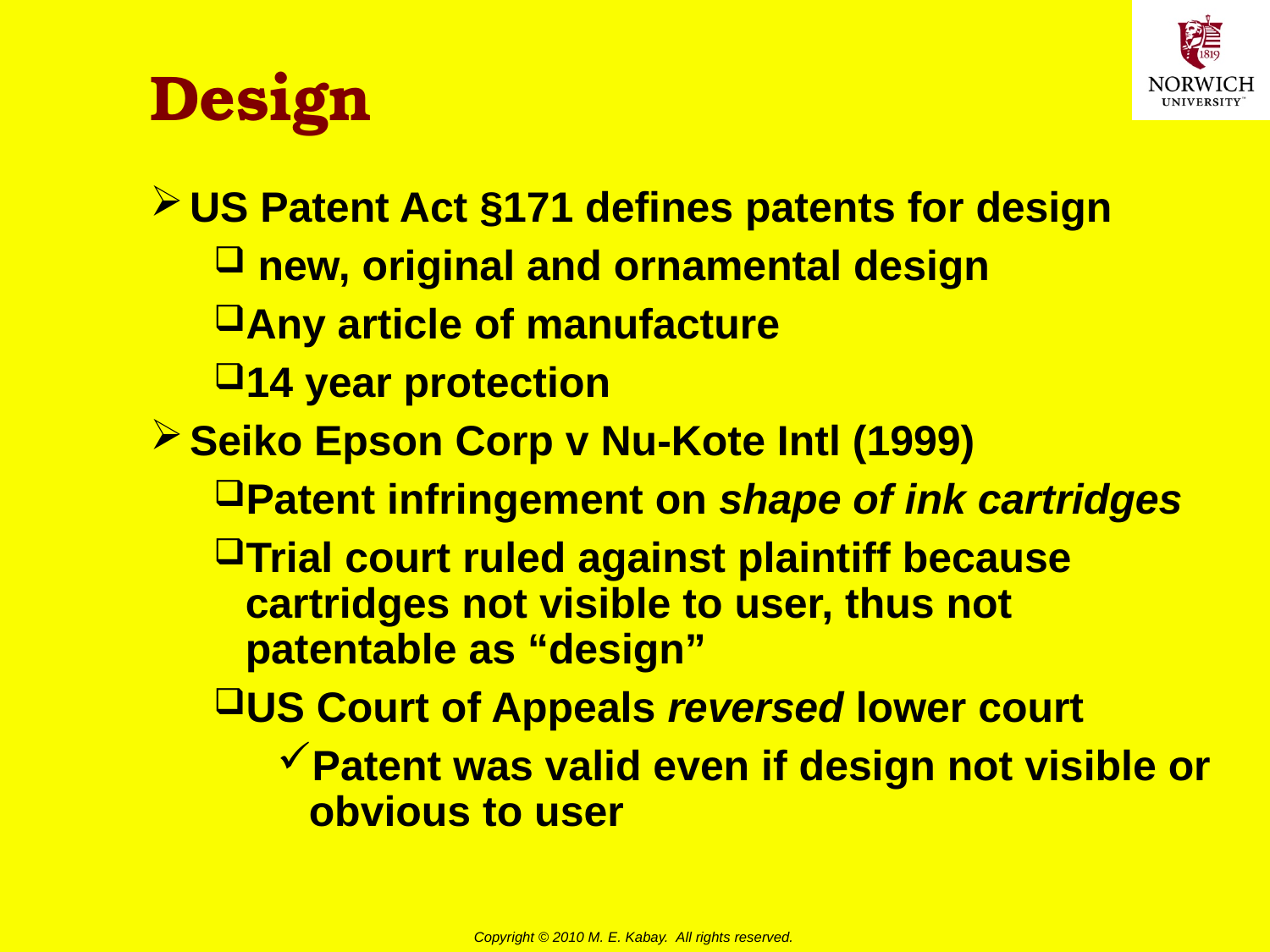

# Design
US Patent Act §171 defines patents for design
 new, original and ornamental design
Any article of manufacture
14 year protection
Seiko Epson Corp v Nu-Kote Intl (1999)
Patent infringement on shape of ink cartridges
Trial court ruled against plaintiff because cartridges not visible to user, thus not patentable as “design”
US Court of Appeals reversed lower court
Patent was valid even if design not visible or obvious to user